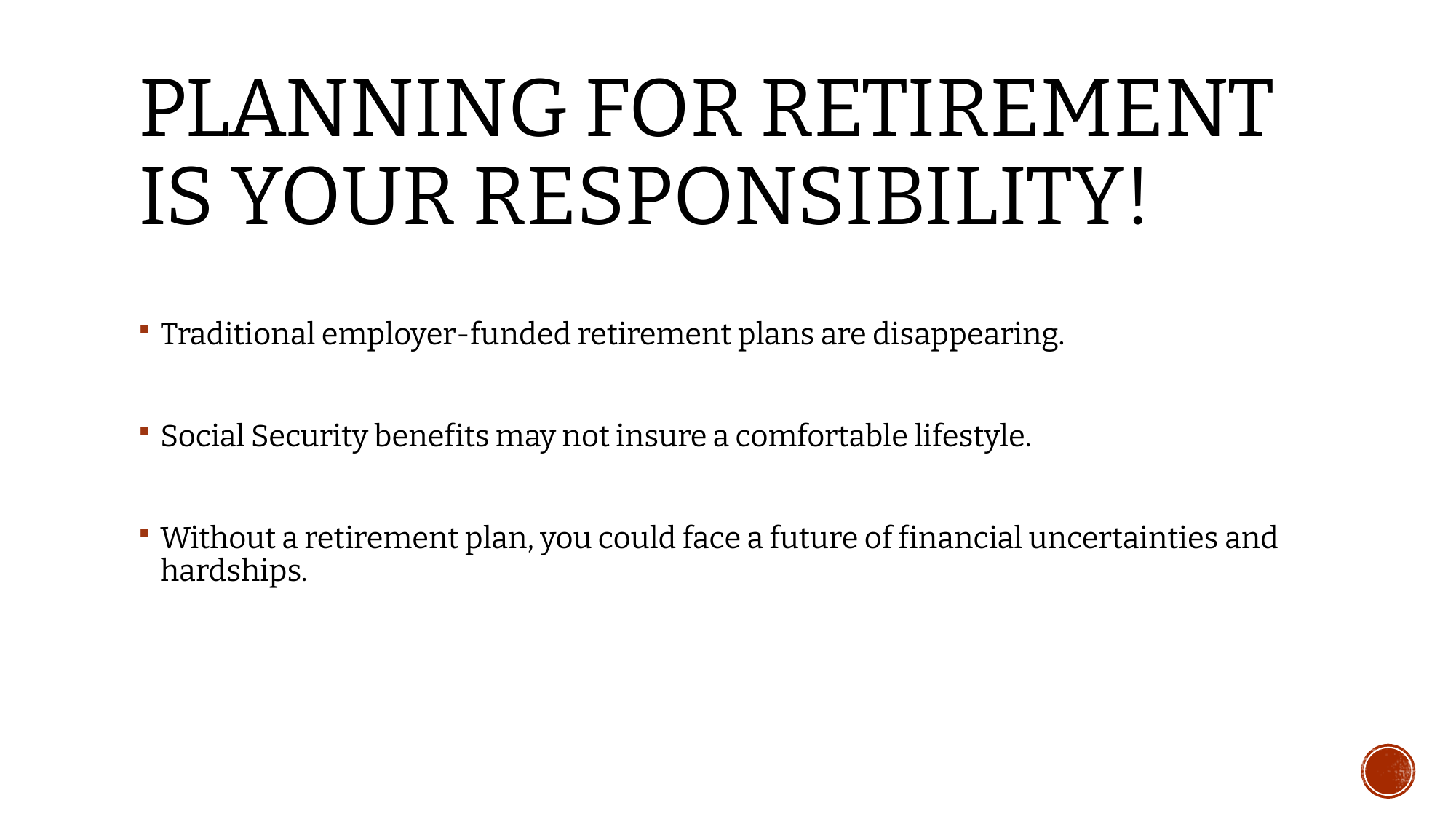

# Planning for retirement is your responsibility!
Traditional employer-funded retirement plans are disappearing.

Social Security benefits may not insure a comfortable lifestyle.

Without a retirement plan, you could face a future of financial uncertainties and hardships.